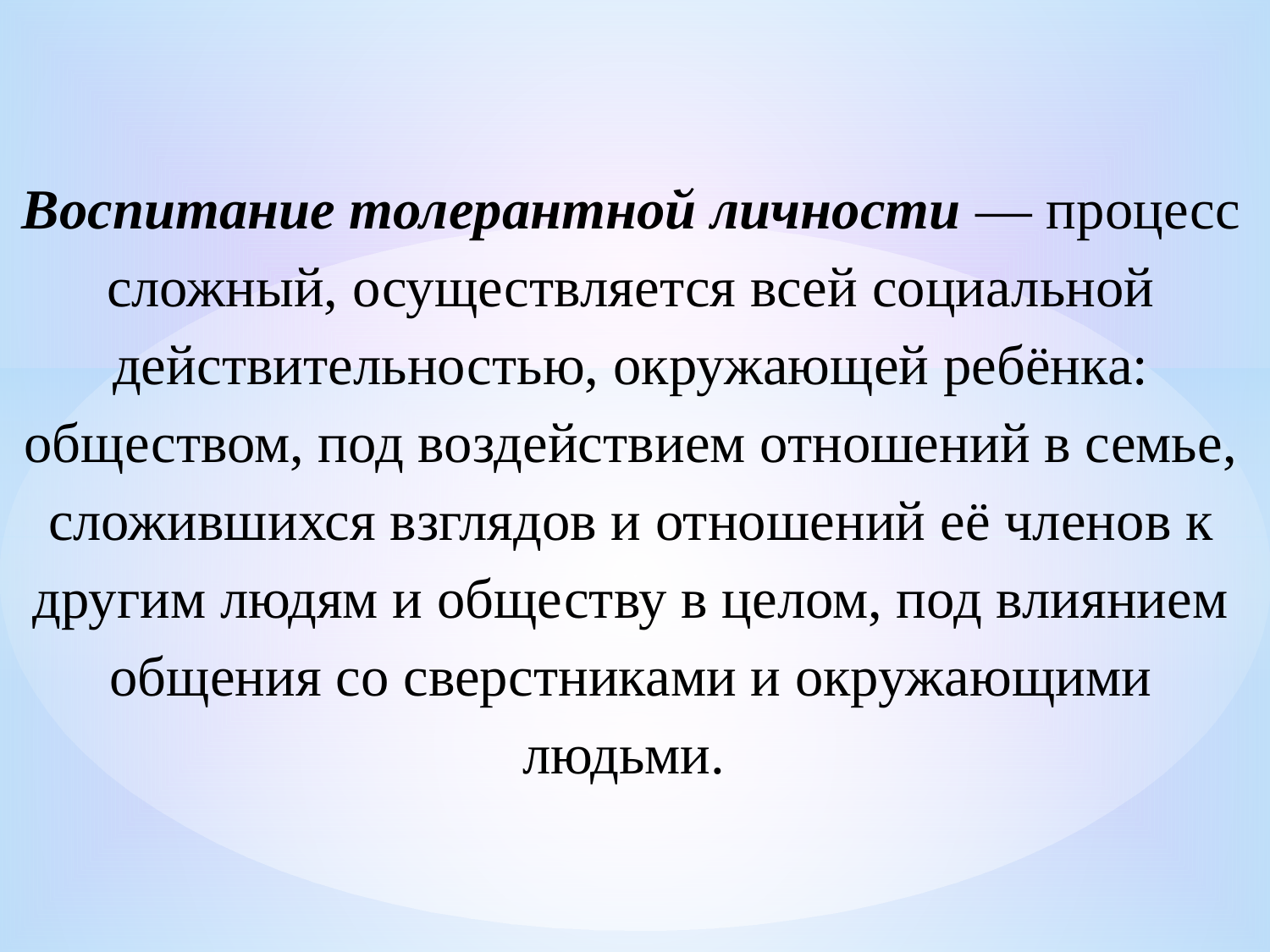

Воспитание толерантной личности — процесс сложный, осуществляется всей социальной действительностью, окружающей ребёнка: обществом, под воздействием отношений в семье, сложившихся взглядов и отношений её членов к другим людям и обществу в целом, под влиянием общения со сверстниками и окружающими людьми.